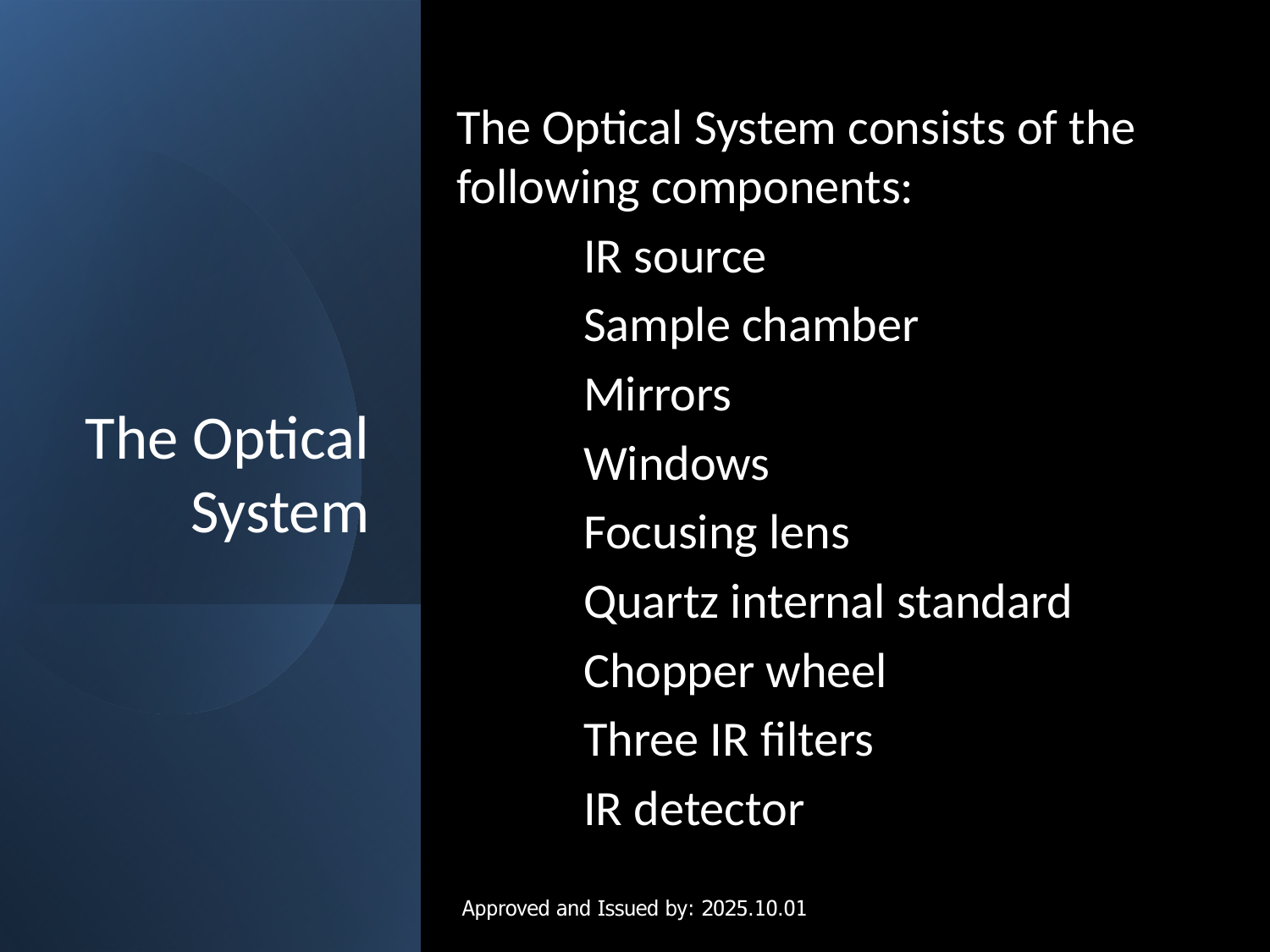

The Optical System consists of the following components:
	IR source
	Sample chamber
	Mirrors
	Windows
	Focusing lens
	Quartz internal standard
	Chopper wheel
	Three IR filters
	IR detector
# The Optical System

Approved and Issued by: 2025.10.01